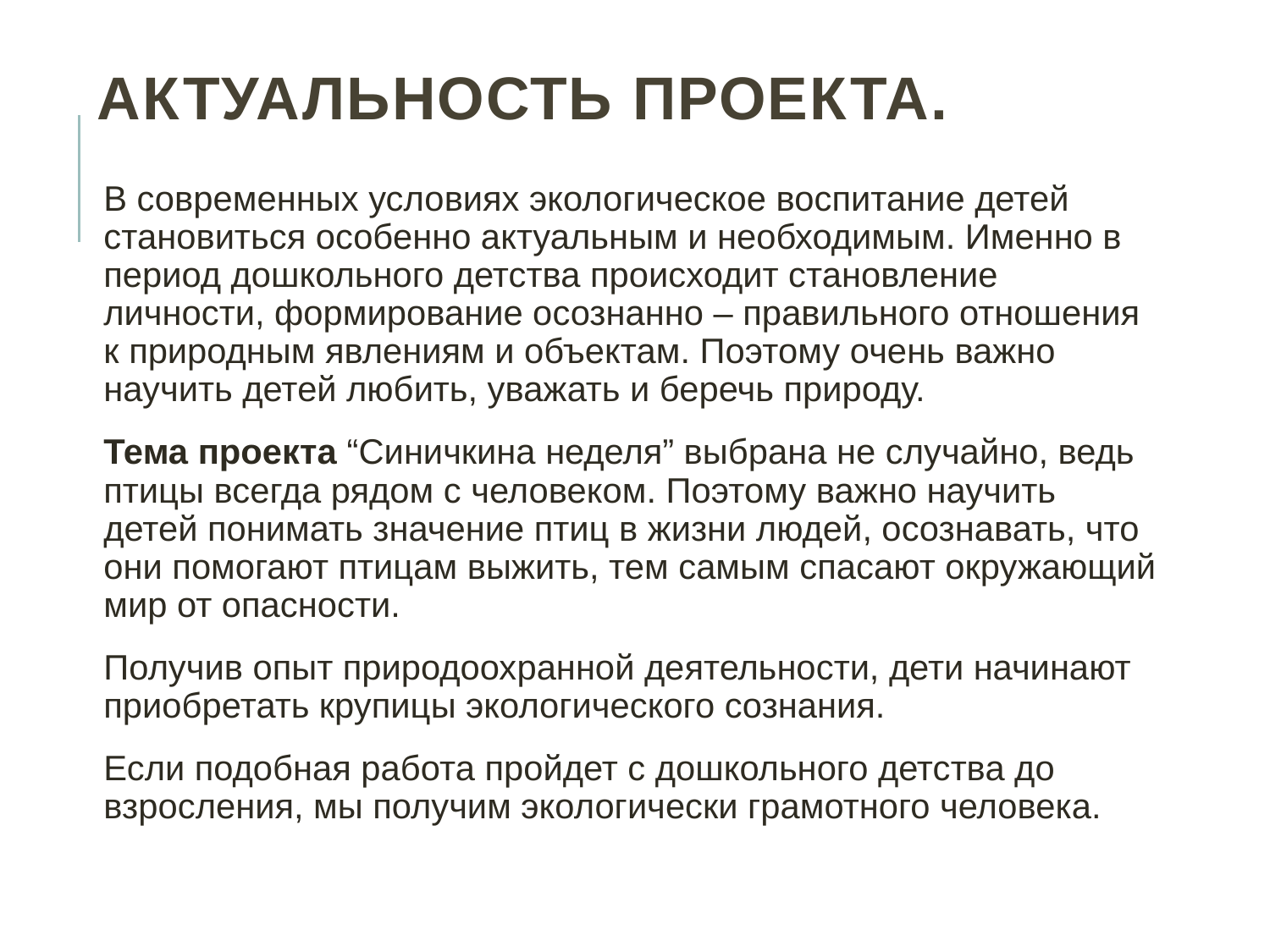

# Актуальность проекта.
В современных условиях экологическое воспитание детей становиться особенно актуальным и необходимым. Именно в период дошкольного детства происходит становление личности, формирование осознанно – правильного отношения к природным явлениям и объектам. Поэтому очень важно научить детей любить, уважать и беречь природу.
Тема проекта “Синичкина неделя” выбрана не случайно, ведь птицы всегда рядом с человеком. Поэтому важно научить детей понимать значение птиц в жизни людей, осознавать, что они помогают птицам выжить, тем самым спасают окружающий мир от опасности.
Получив опыт природоохранной деятельности, дети начинают приобретать крупицы экологического сознания.
Если подобная работа пройдет с дошкольного детства до взросления, мы получим экологически грамотного человека.